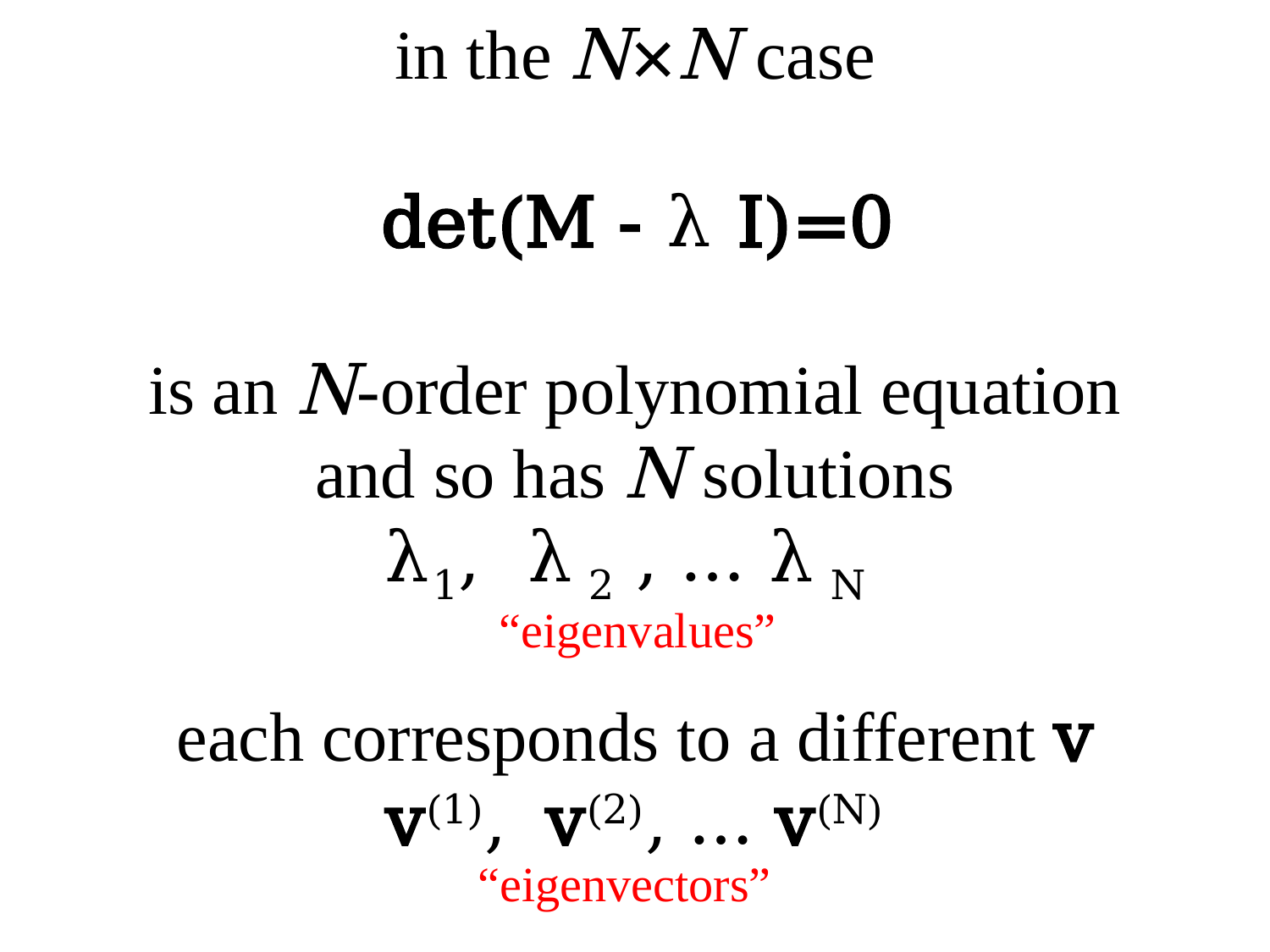

# in the N×N case det(M - λ I)=0 is an N-order polynomial equation and so has N solutions λ1,  λ 2 , … λ N each corresponds to a different v v(1),   v(2), … v(N)
“eigenvalues”
“eigenvectors”